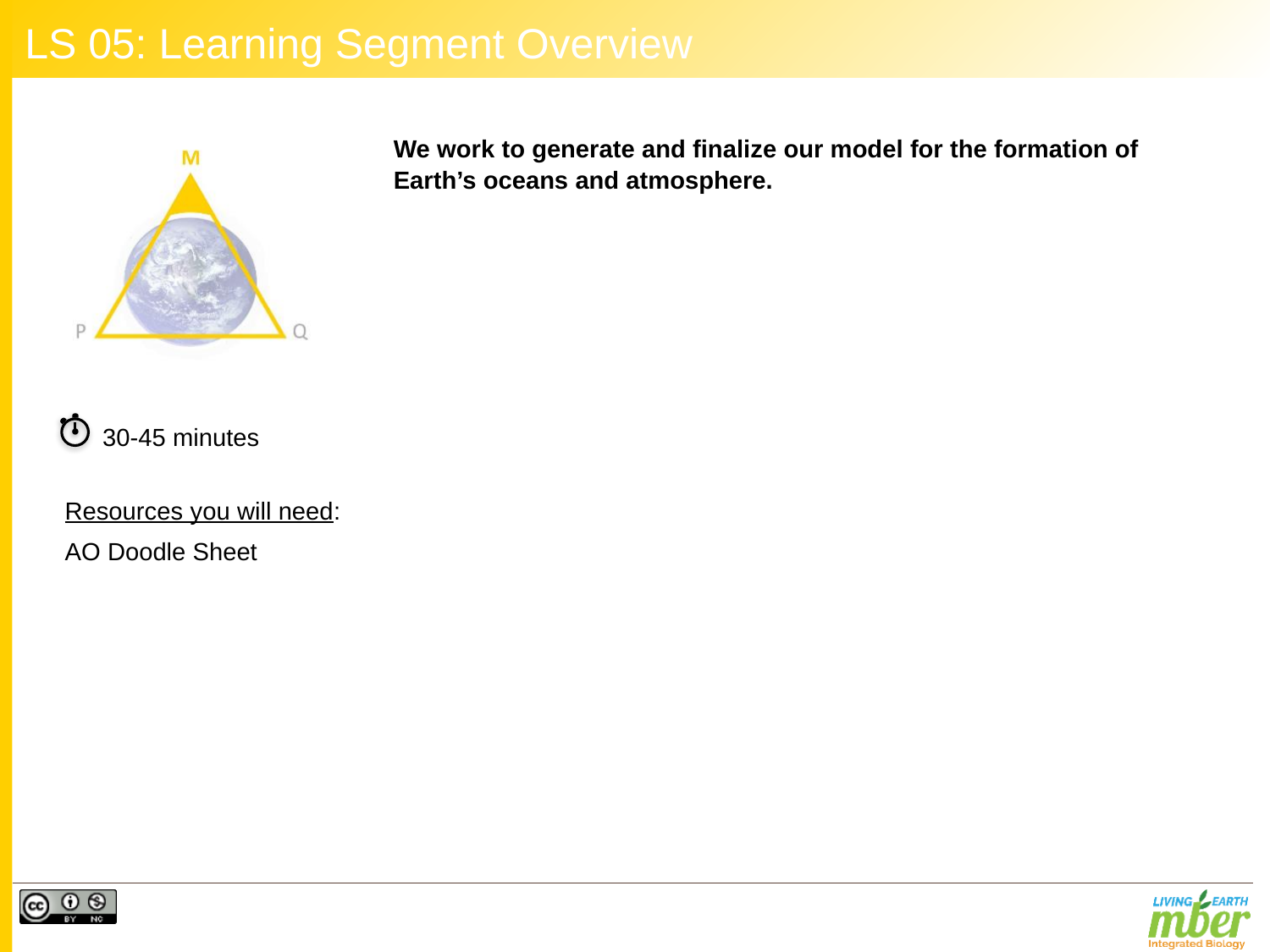

# LS 05: Learning Segment Overview
We work to generate and finalize our model for the formation of Earth’s oceans and atmosphere.

30-45 minutes

Resources you will need:
AO Doodle Sheet